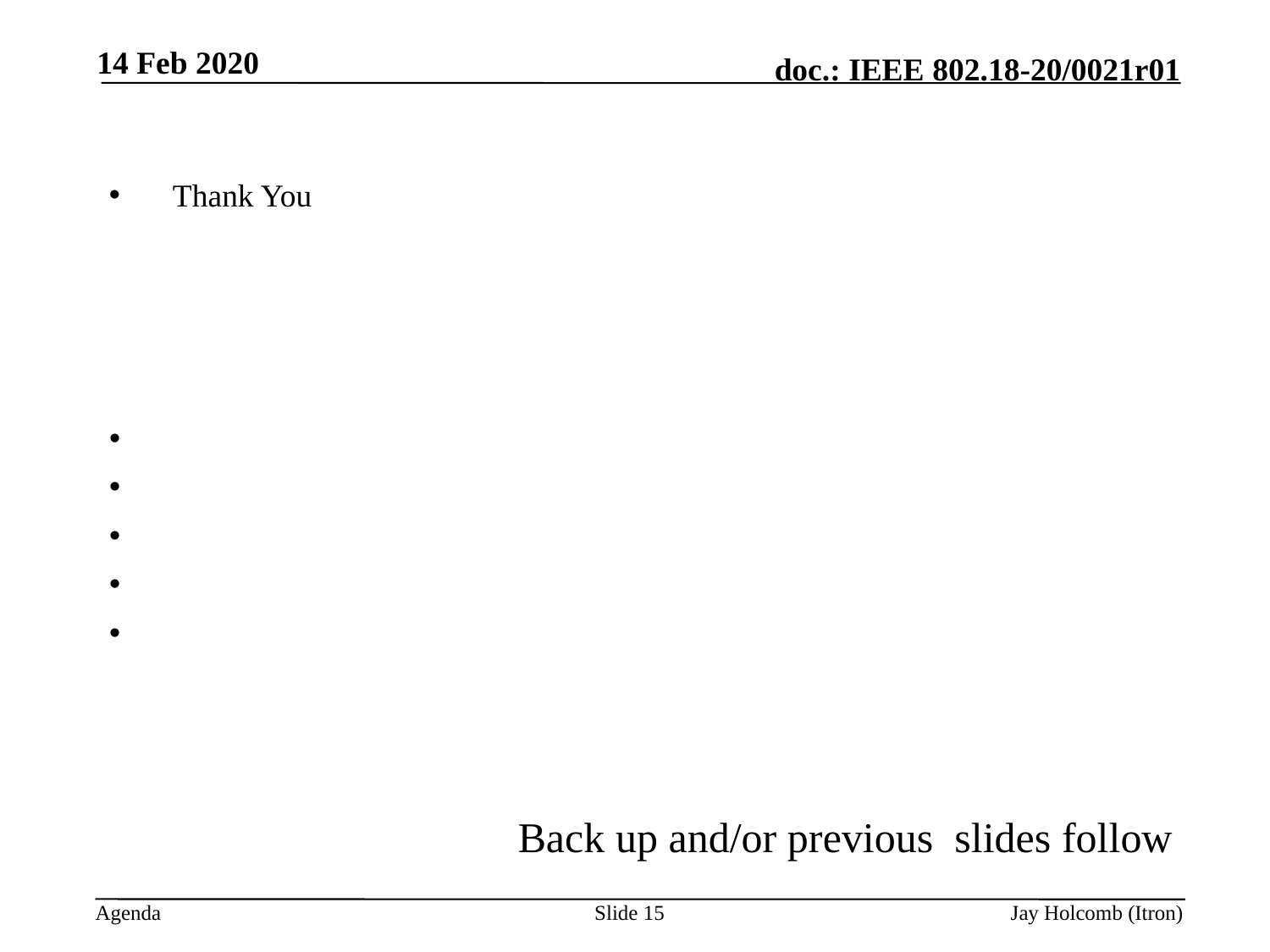

14 Feb 2020
Thank You

Back up and/or previous  slides follow
Slide 15
Jay Holcomb (Itron)